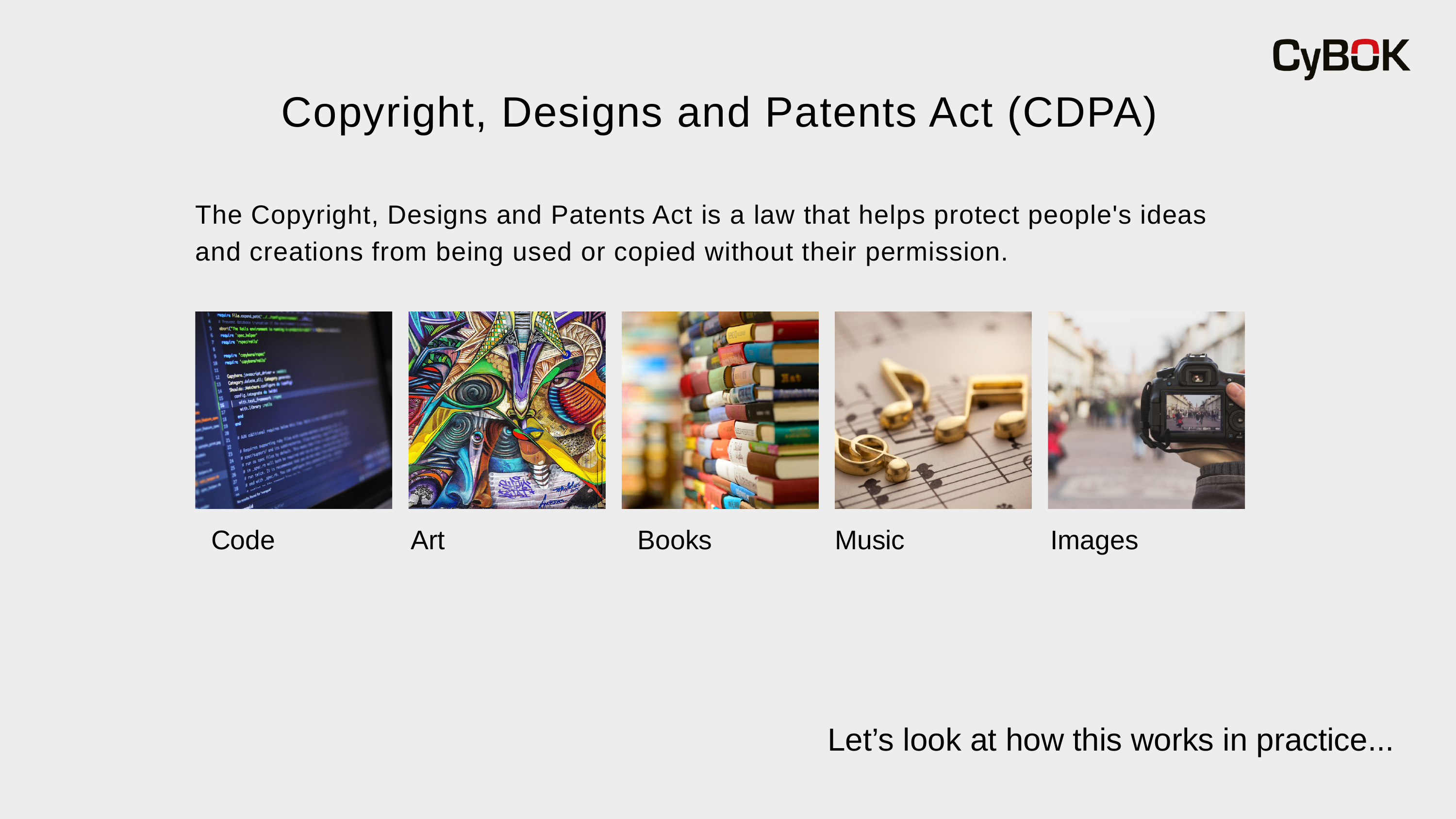

Copyright, Designs and Patents Act (CDPA)
The Copyright, Designs and Patents Act is a law that helps protect people's ideas and creations from being used or copied without their permission.

Code
Art
Books
Music
Images
Let’s look at how this works in practice...